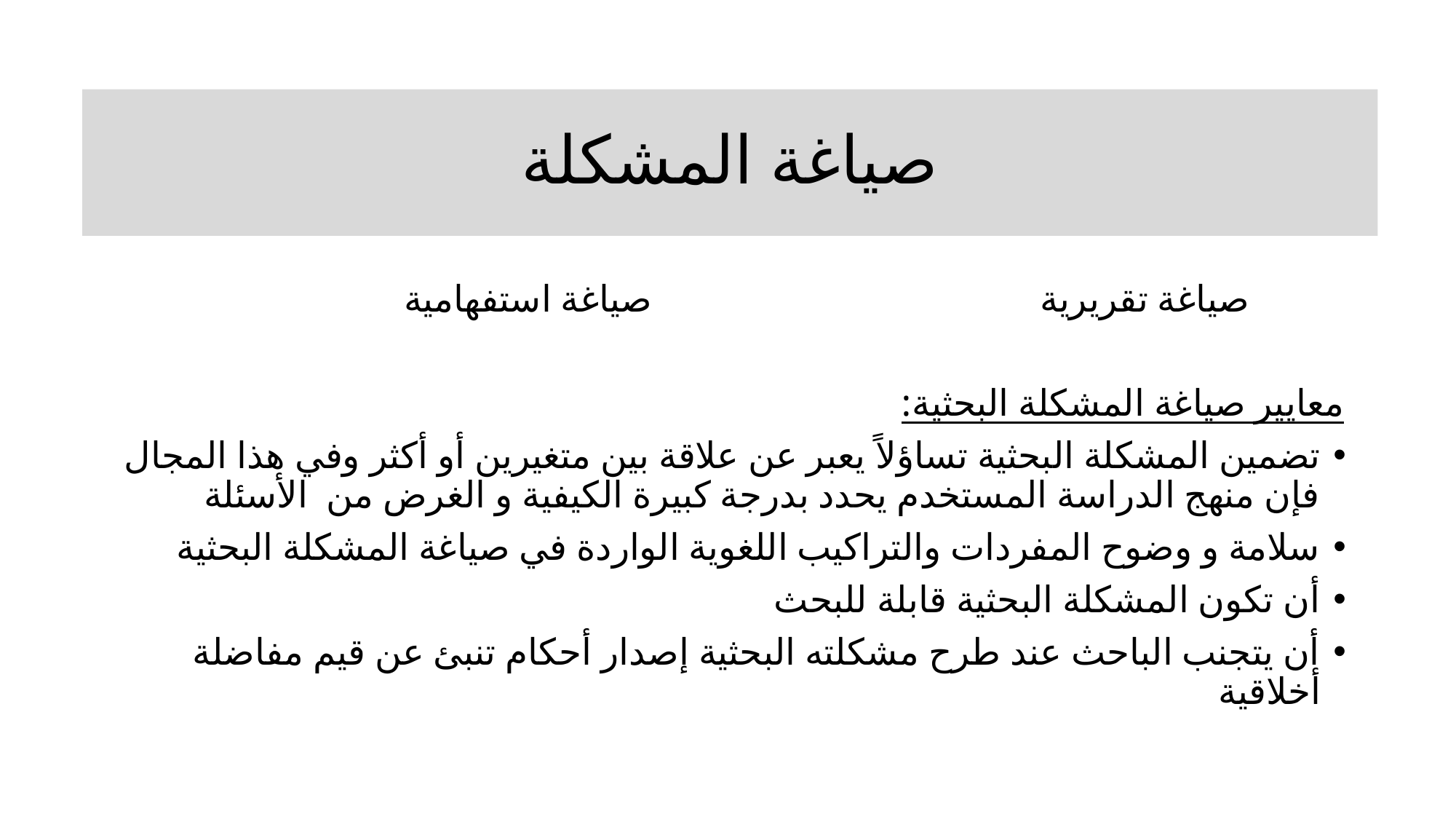

# صياغة المشكلة

          صياغة تقريرية                                         صياغة استفهامية

معايير صياغة المشكلة البحثية:
تضمين المشكلة البحثية تساؤلاً يعبر عن علاقة بين متغيرين أو أكثر وفي هذا المجال فإن منهج الدراسة المستخدم يحدد بدرجة كبيرة الكيفية و الغرض من  الأسئلة
سلامة و وضوح المفردات والتراكيب اللغوية الواردة في صياغة المشكلة البحثية
أن تكون المشكلة البحثية قابلة للبحث
أن يتجنب الباحث عند طرح مشكلته البحثية إصدار أحكام تنبئ عن قيم مفاضلة أخلاقية